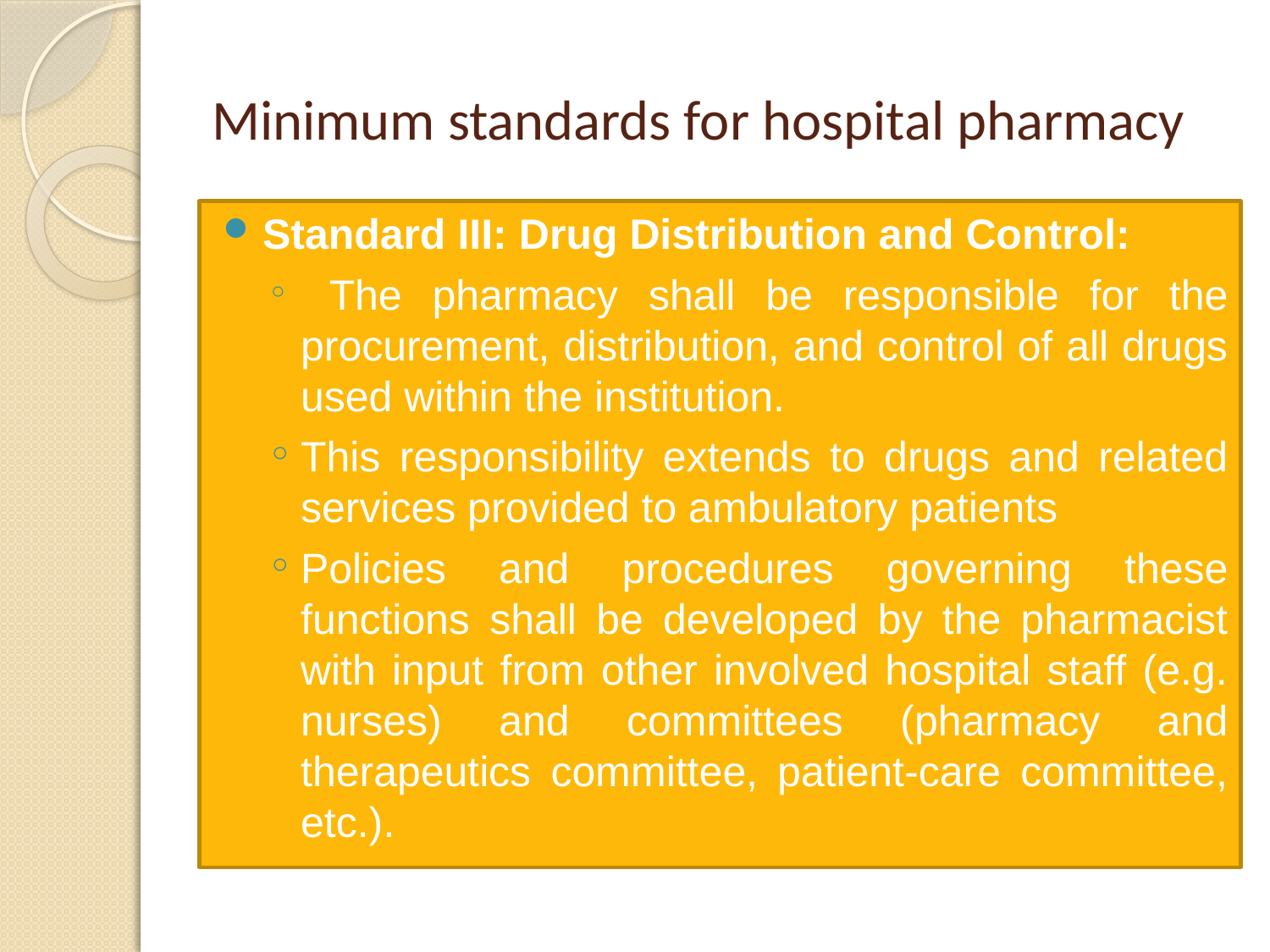

# Minimum standards for hospital pharmacy
Standard III: Drug Distribution and Control:
 The pharmacy shall be responsible for the procurement, distribution, and control of all drugs used within the institution.
This responsibility extends to drugs and related services provided to ambulatory patients
Policies and procedures governing these functions shall be developed by the pharmacist with input from other involved hospital staff (e.g. nurses) and committees (pharmacy and therapeutics committee, patient-care committee, etc.).